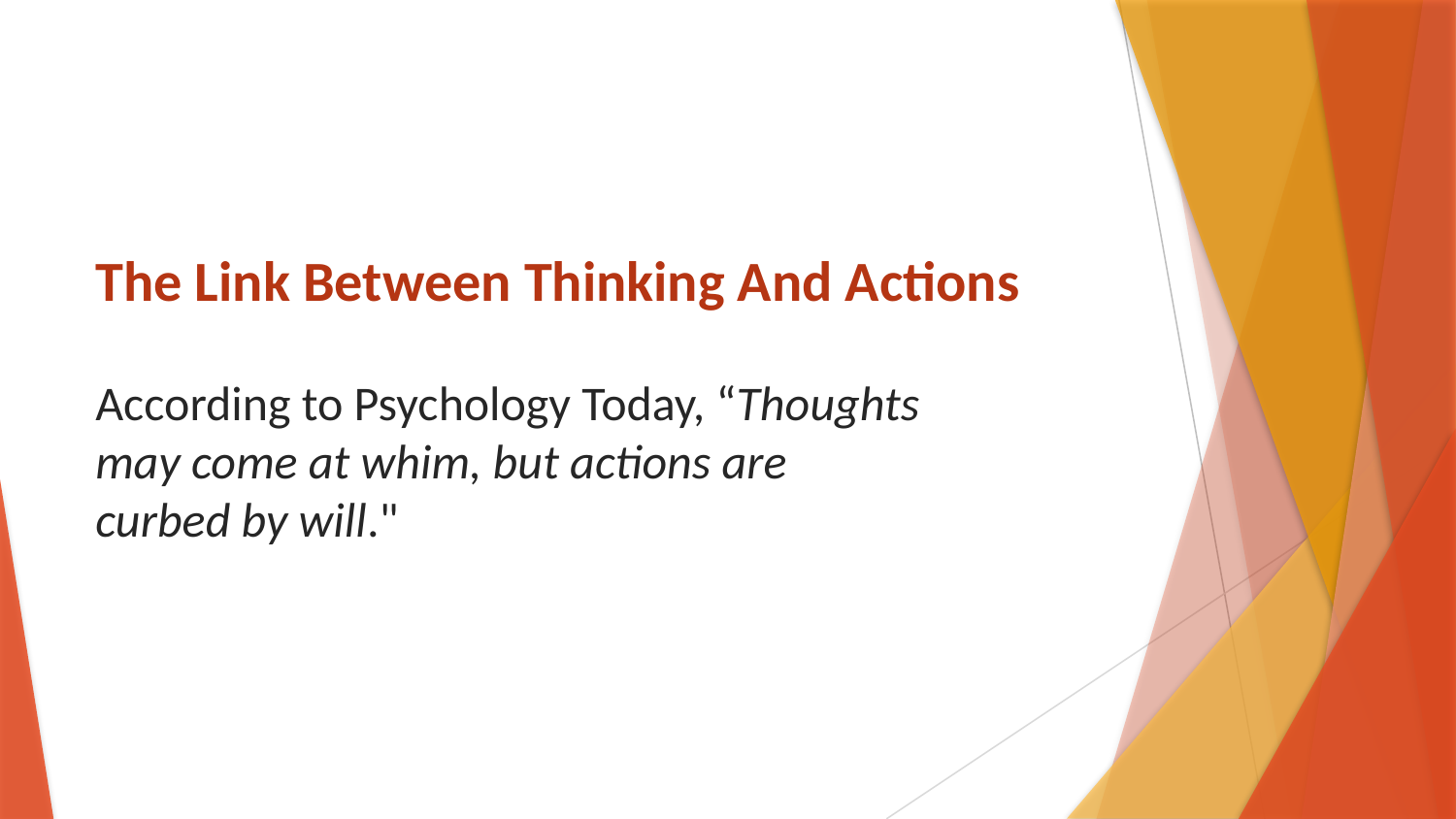

# The Link Between Thinking And Actions
According to Psychology Today, “Thoughts may come at whim, but actions are curbed by will."